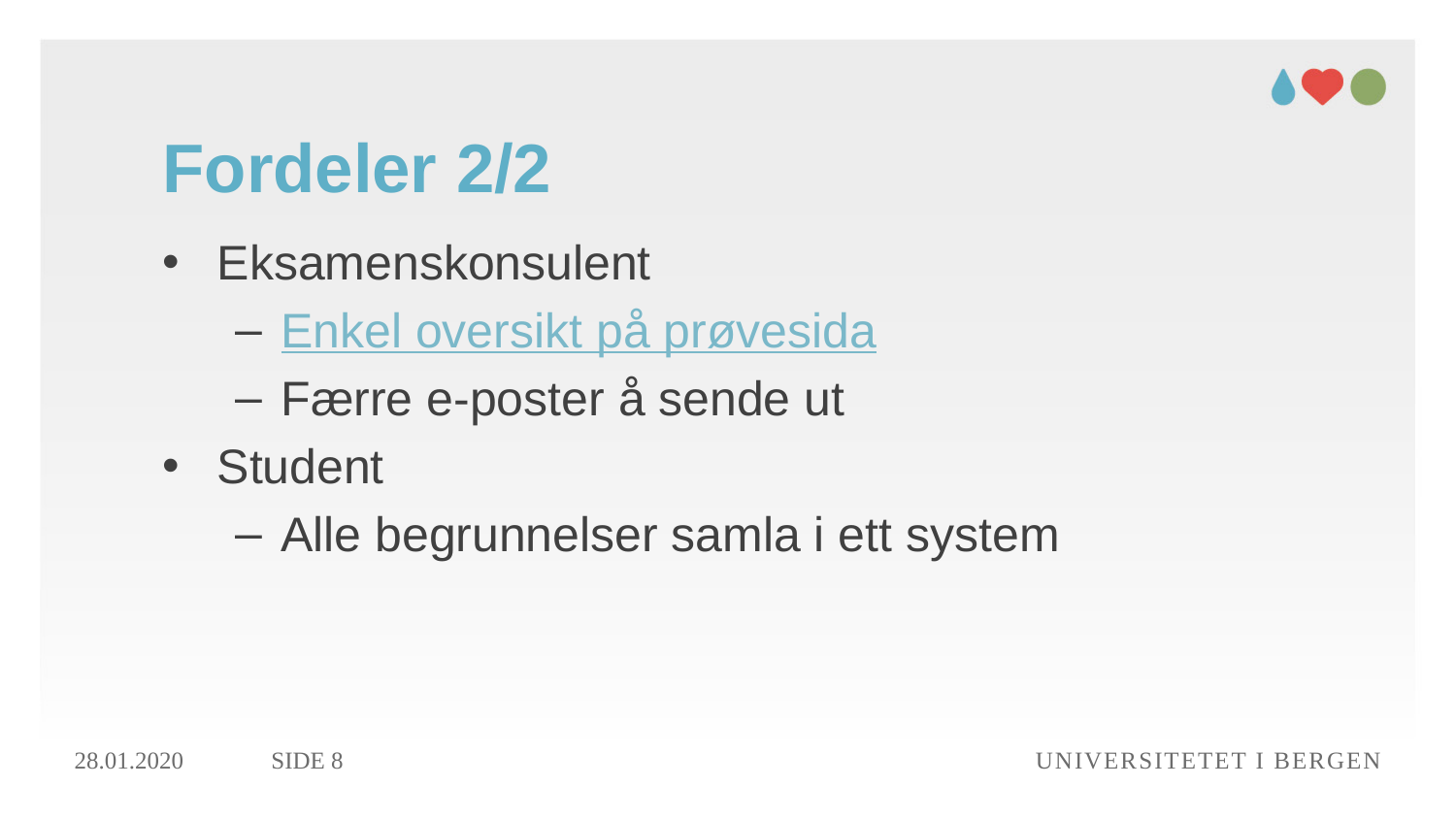

# Fordeler 2/2
Eksamenskonsulent
Enkel oversikt på prøvesida
Færre e-poster å sende ut
Student
Alle begrunnelser samla i ett system
28.01.2020
Side 8
Universitetet i Bergen